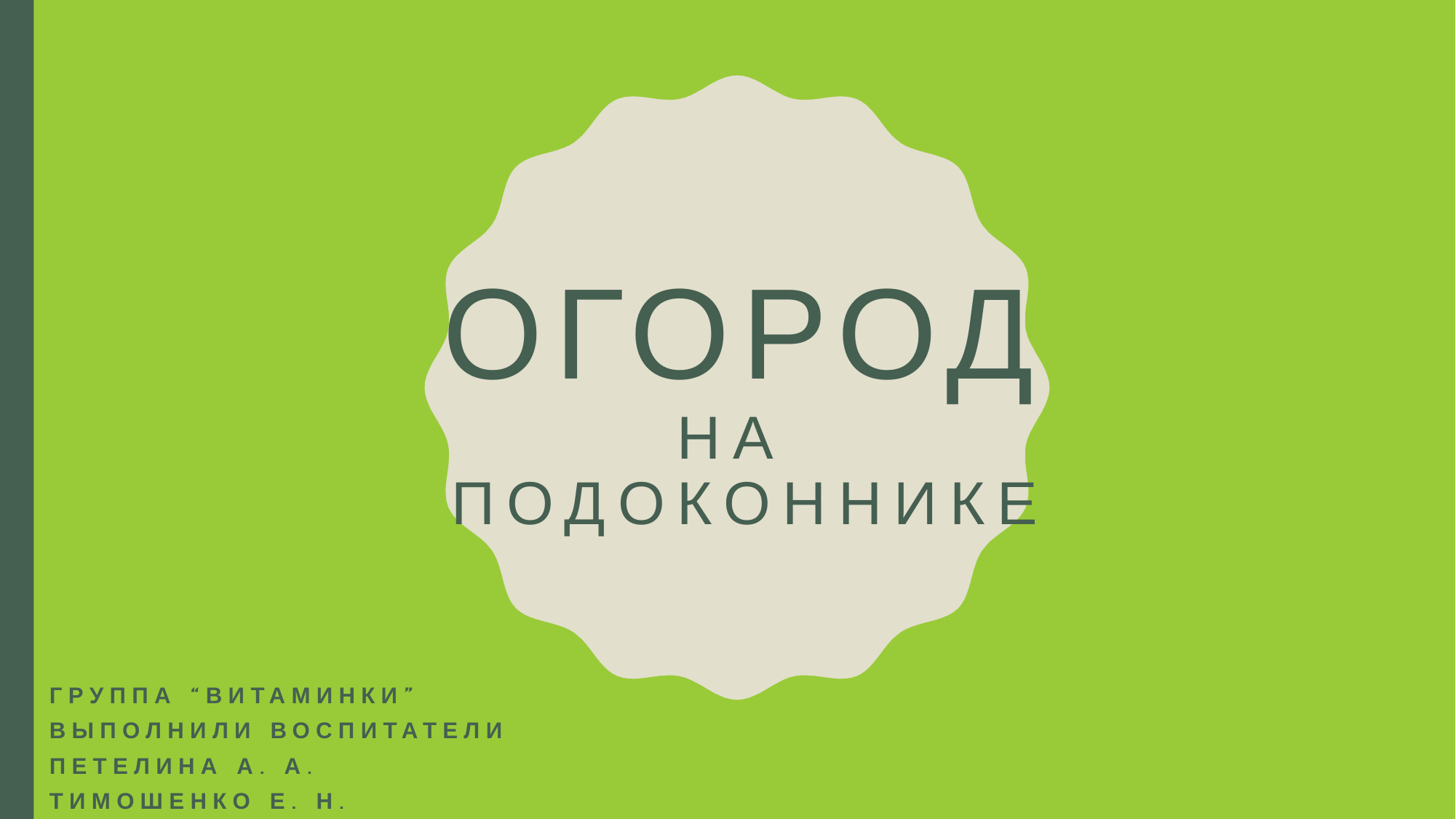

# Огород на подоконнике
Группа “Витаминки”
Выполнили воспитатели
Петелина А. А.
Тимошенко Е. Н.